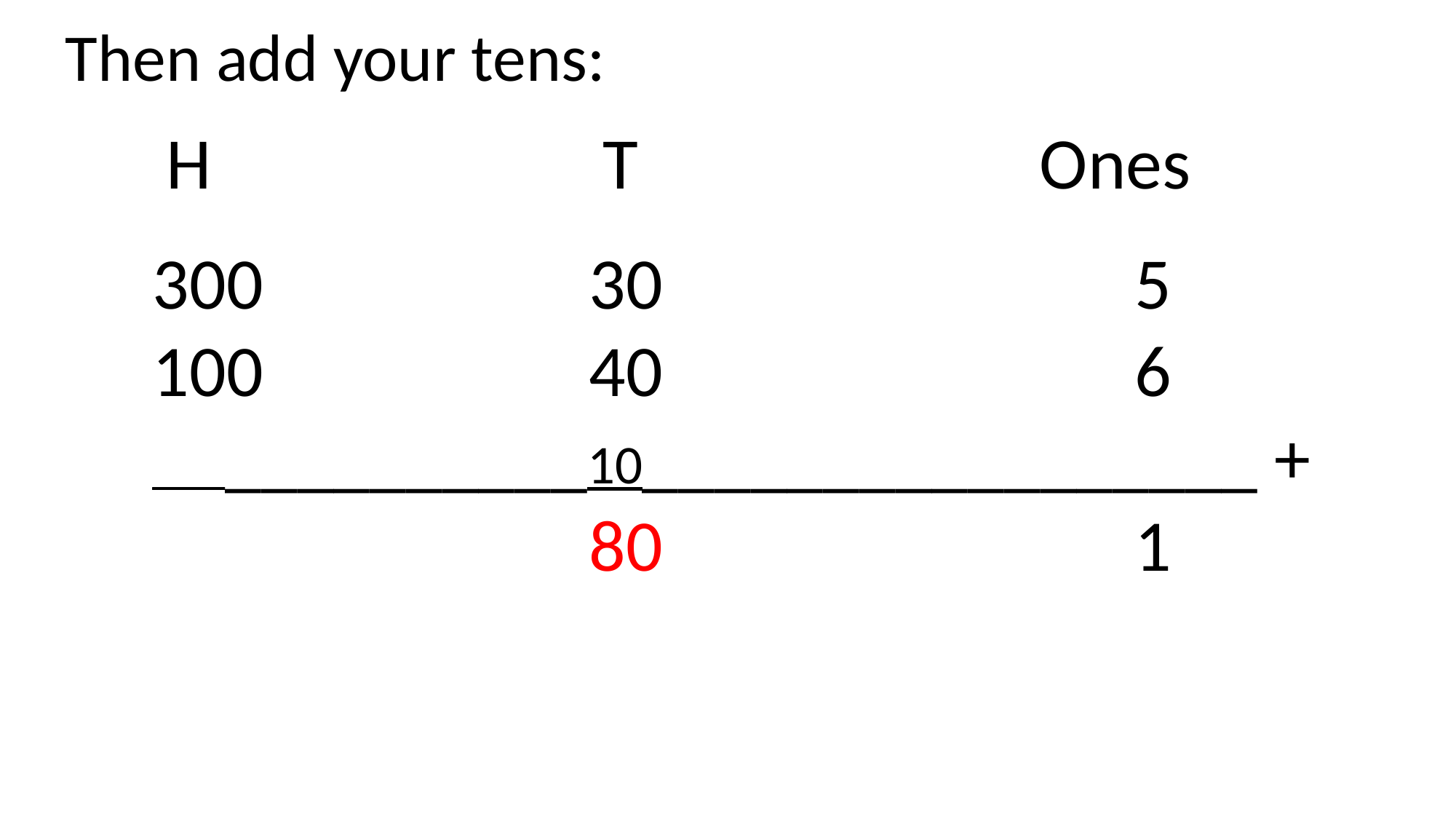

Then add your tens:
H				T				Ones
300			30					5
100			40					6
_____________10_________________ +
				80					1